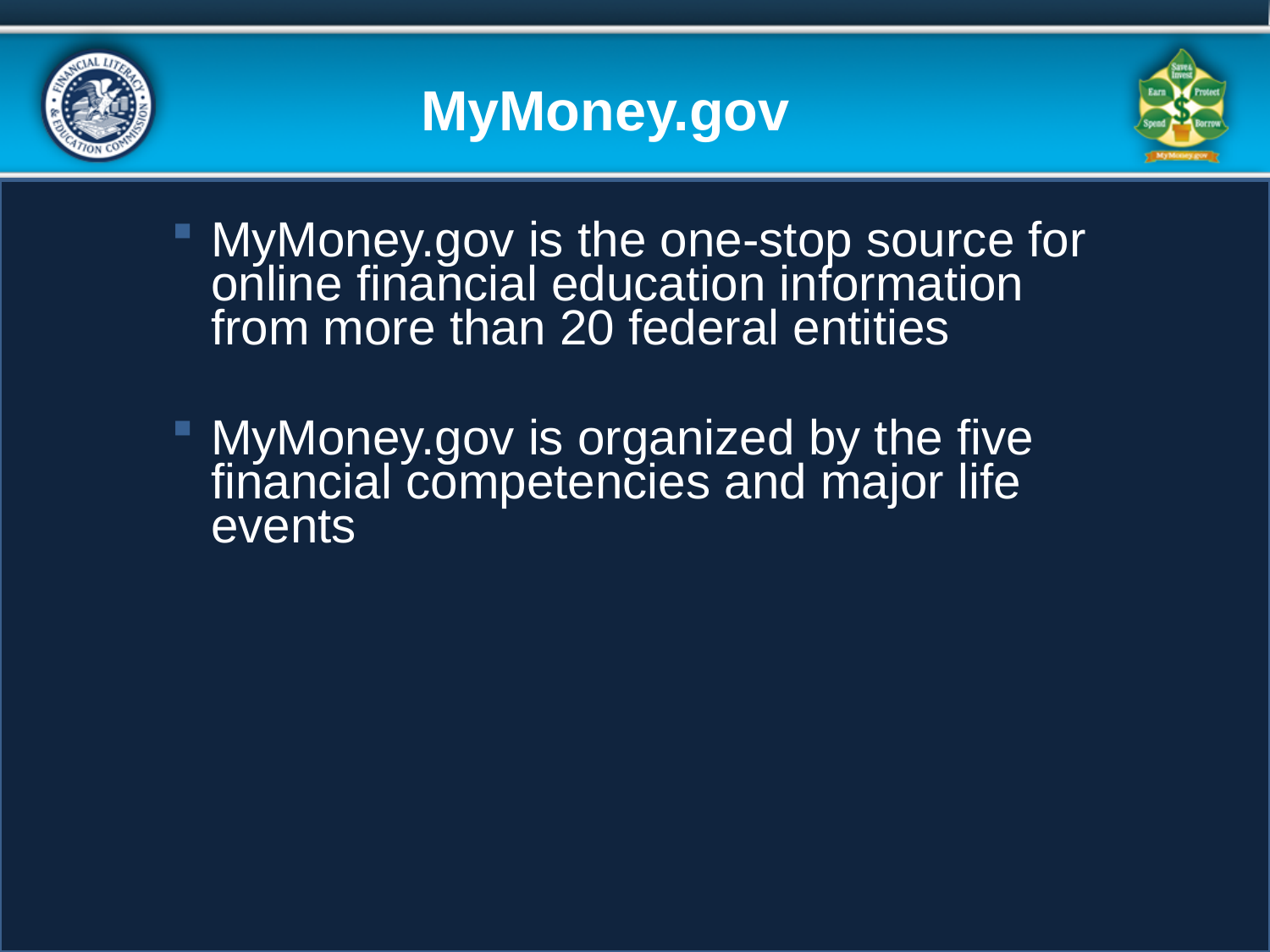

MyMoney.gov

MyMoney.gov is the one-stop source for online financial education information from more than 20 federal entities

MyMoney.gov is organized by the five financial competencies and major life events